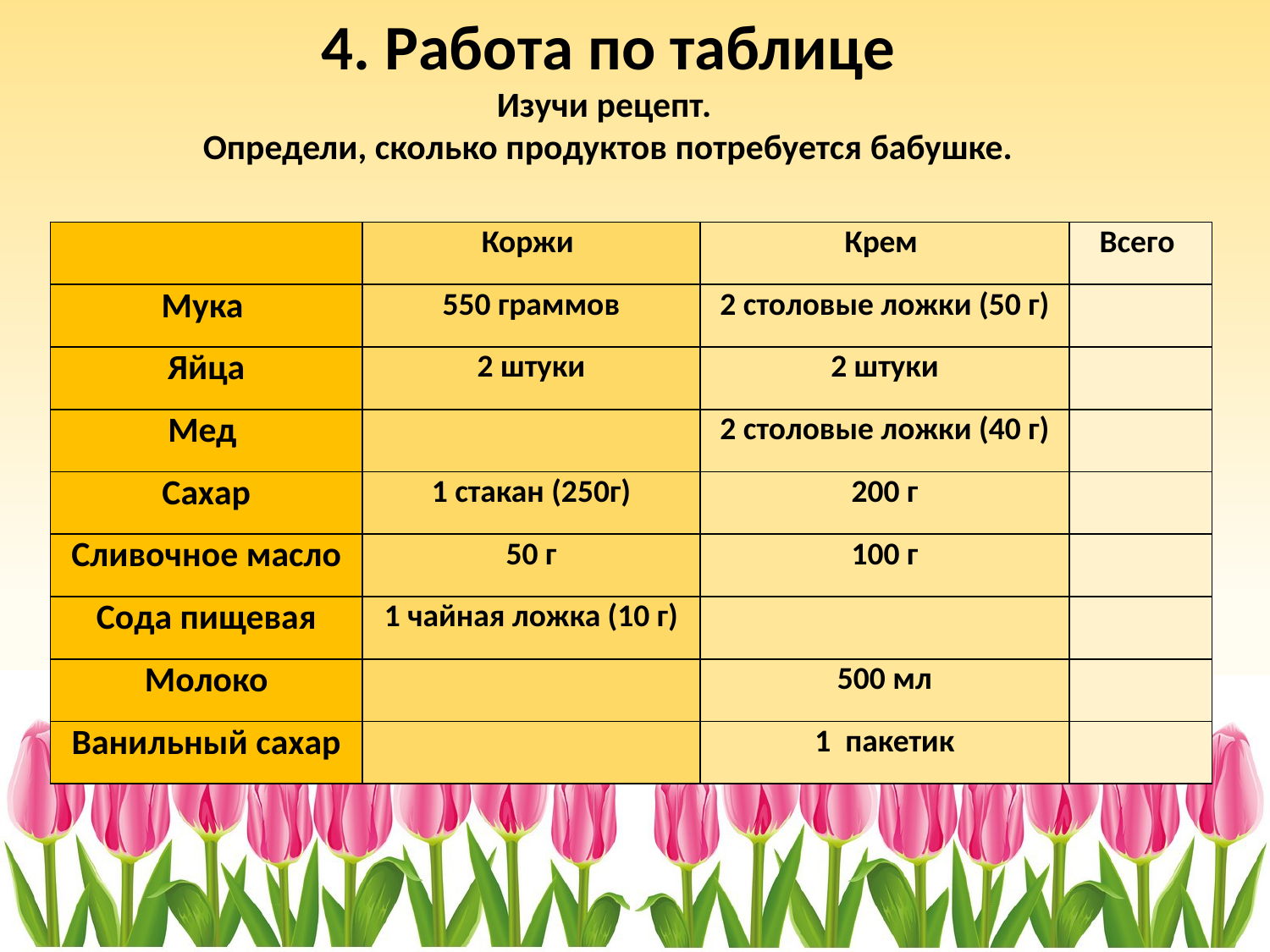

4. Работа по таблице
Изучи рецепт.
Определи, сколько продуктов потребуется бабушке.
|  | Коржи | Крем | Всего |
| --- | --- | --- | --- |
| Мука | 550 граммов | 2 столовые ложки (50 г) |  |
| Яйца | 2 штуки | 2 штуки |  |
| Мед |  | 2 столовые ложки (40 г) |  |
| Сахар | 1 стакан (250г) | 200 г |  |
| Сливочное масло | 50 г | 100 г |  |
| Сода пищевая | 1 чайная ложка (10 г) |  |  |
| Молоко |  | 500 мл |  |
| Ванильный сахар |  | 1 пакетик |  |